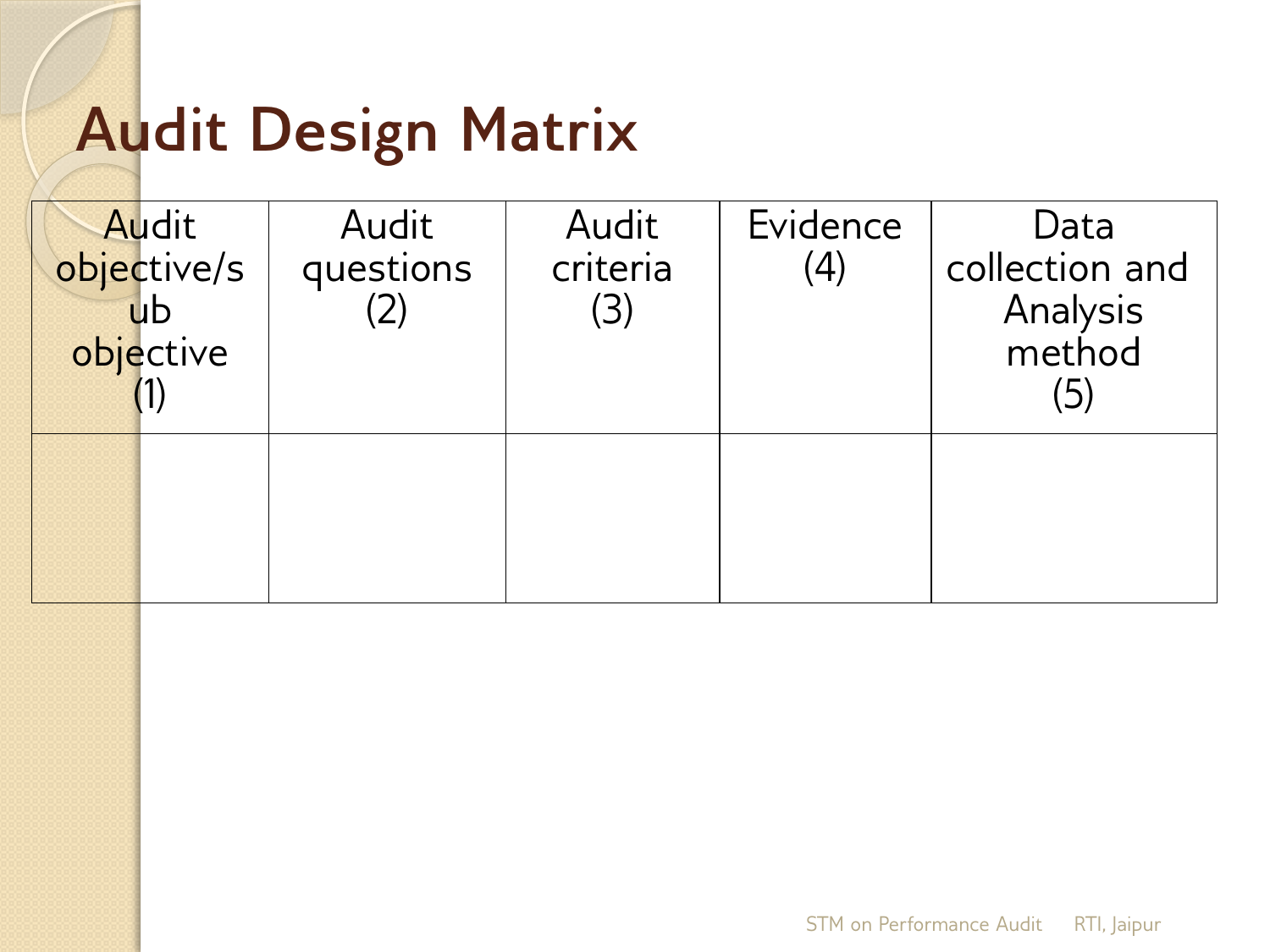

# Audit Design Matrix
| Audit objective/sub objective (1) | Audit questions (2) | Audit criteria (3) | Evidence (4) | Data collection and Analysis method (5) |
| --- | --- | --- | --- | --- |
|  |  |  |  |  |
STM on Performance Audit     RTI, Jaipur